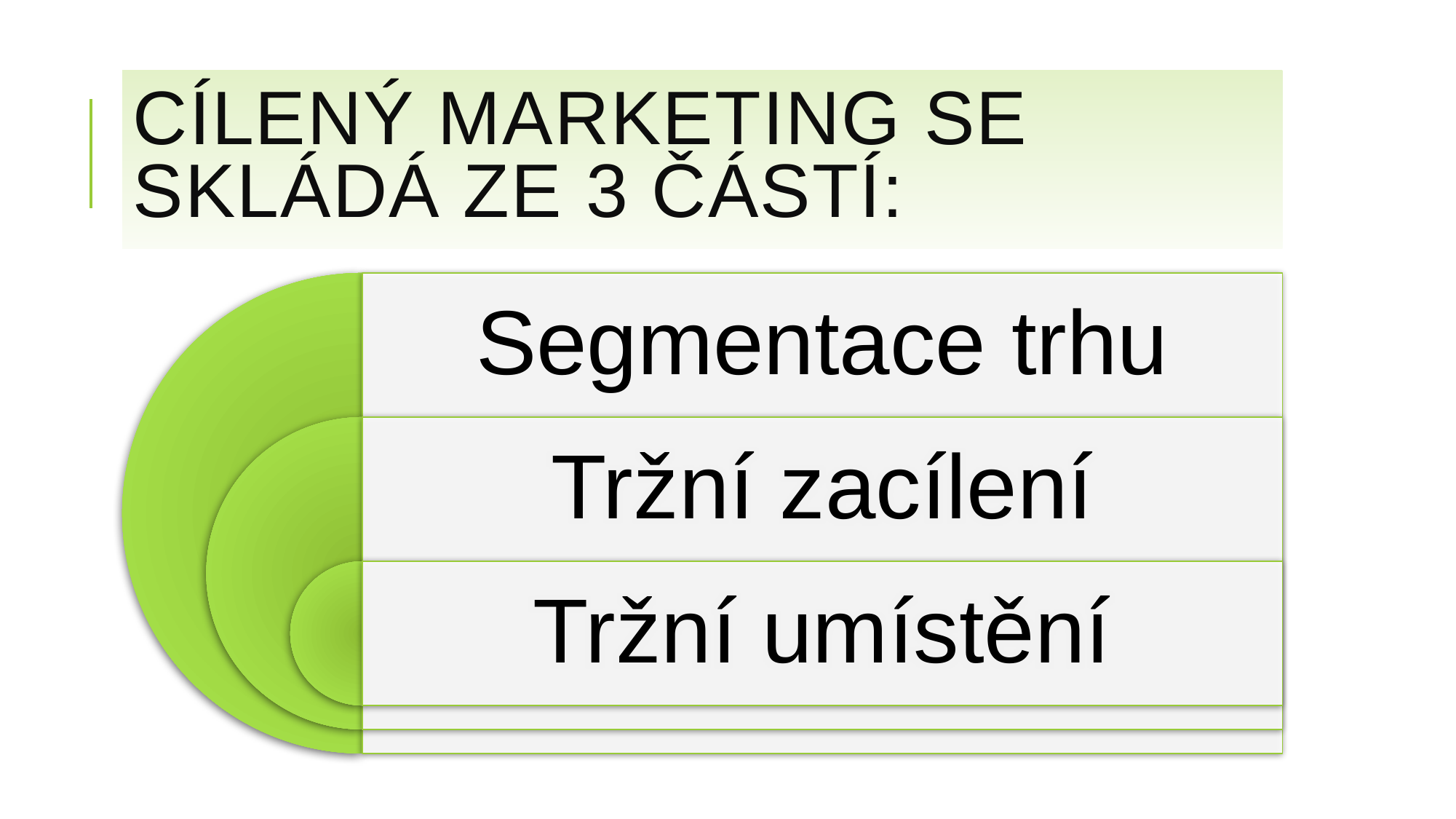

# Cílený marketing se skládá ze 3 částí:
Segmentace trhu
Tržní zacílení
Tržní umístění